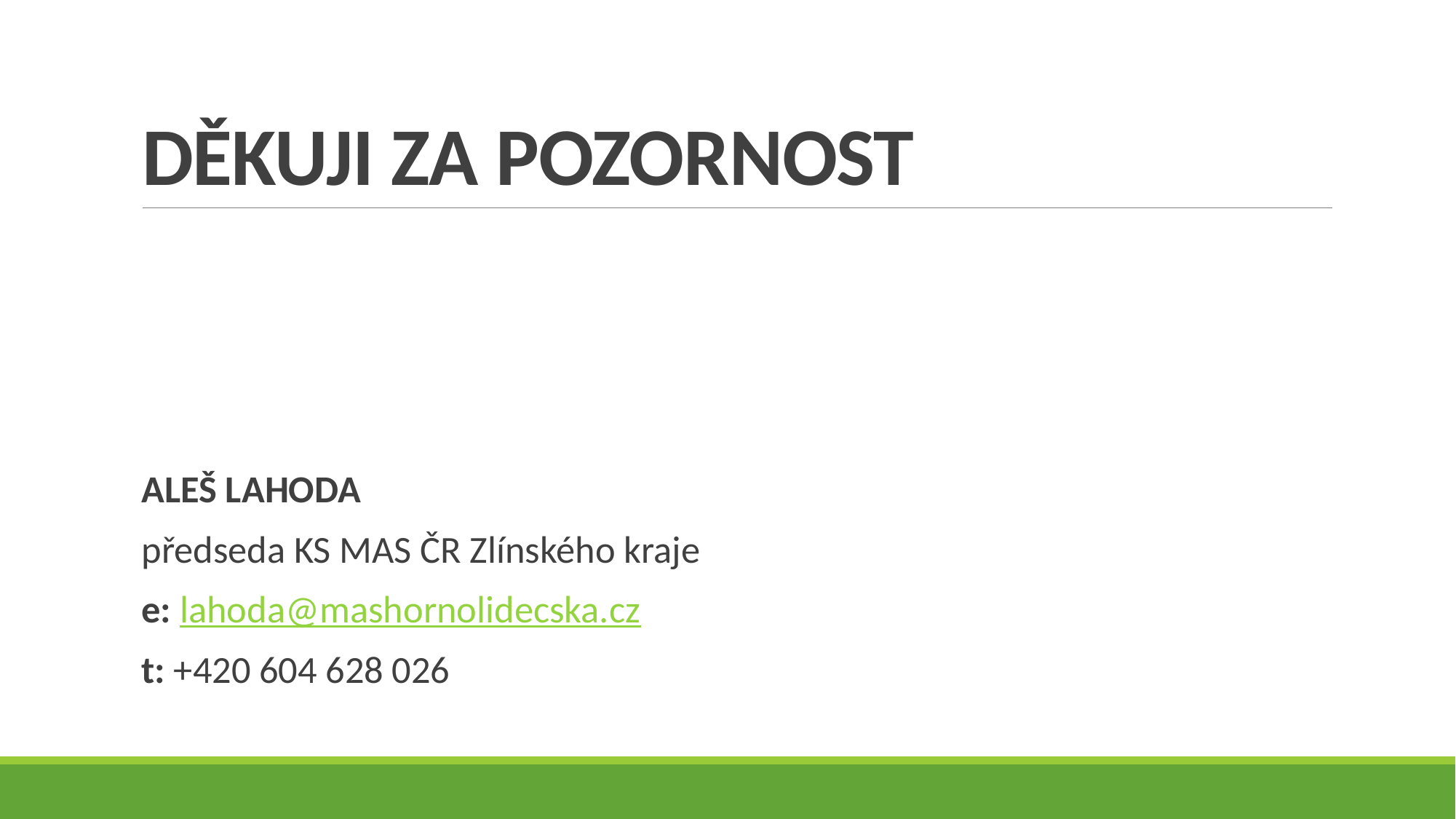

# DĚKUJI ZA POZORNOST

ALEŠ LAHODA
předseda KS MAS ČR Zlínského kraje
e: lahoda@mashornolidecska.cz
t: +420 604 628 026